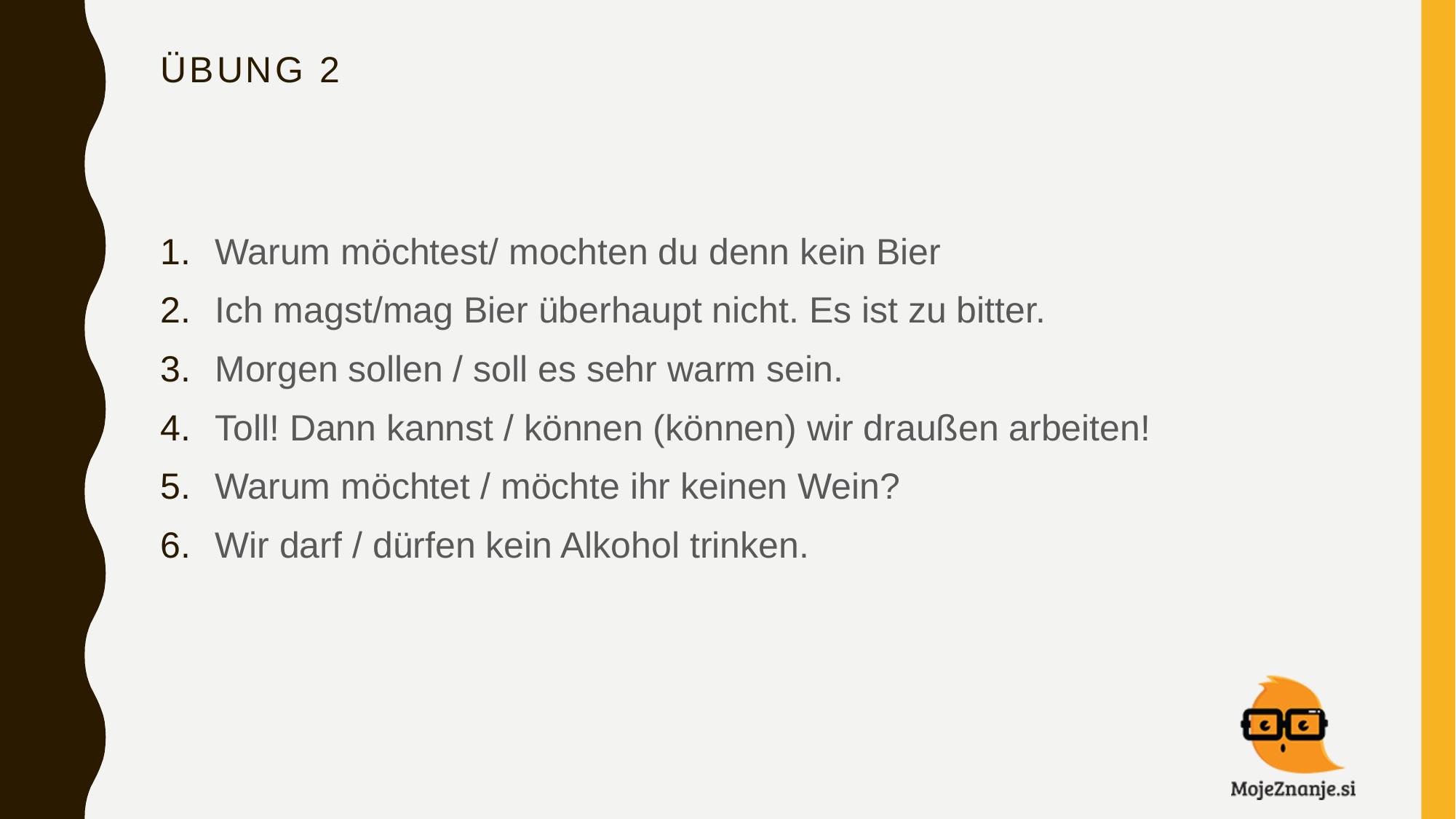

# Übung 2

Warum möchtest/ mochten du denn kein Bier
Ich magst/mag Bier überhaupt nicht. Es ist zu bitter.
Morgen sollen / soll es sehr warm sein.
Toll! Dann kannst / können (können) wir draußen arbeiten!
Warum möchtet / möchte ihr keinen Wein?
Wir darf / dürfen kein Alkohol trinken.